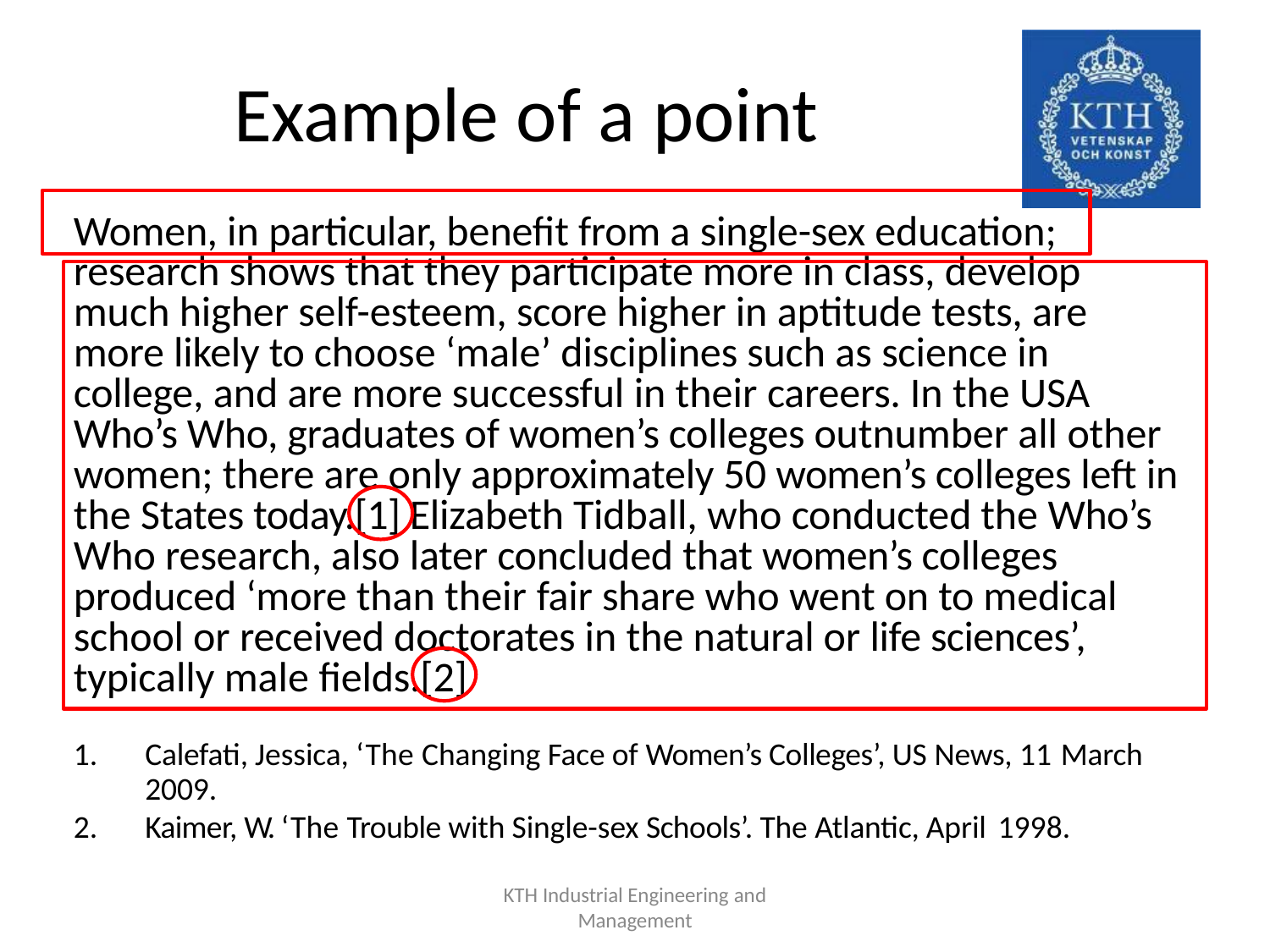

# Example of a point

Women, in particular, benefit from a single-sex education;  research shows that they participate more in class, develop  much higher self-esteem, score higher in aptitude tests, are  more likely to choose ‘male’ disciplines such as science in  college, and are more successful in their careers. In the USA
Who’s Who, graduates of women’s colleges outnumber all other  women; there are only approximately 50 women’s colleges left in  the States today.[1] Elizabeth Tidball, who conducted the Who’s  Who research, also later concluded that women’s colleges  produced ‘more than their fair share who went on to medical  school or received doctorates in the natural or life sciences’,  typically male fields.[2]

Calefati, Jessica, ‘The Changing Face of Women’s Colleges’, US News, 11 March
2009.
Kaimer, W. ‘The Trouble with Single-sex Schools’. The Atlantic, April 1998.

KTH Industrial Engineering and
Management